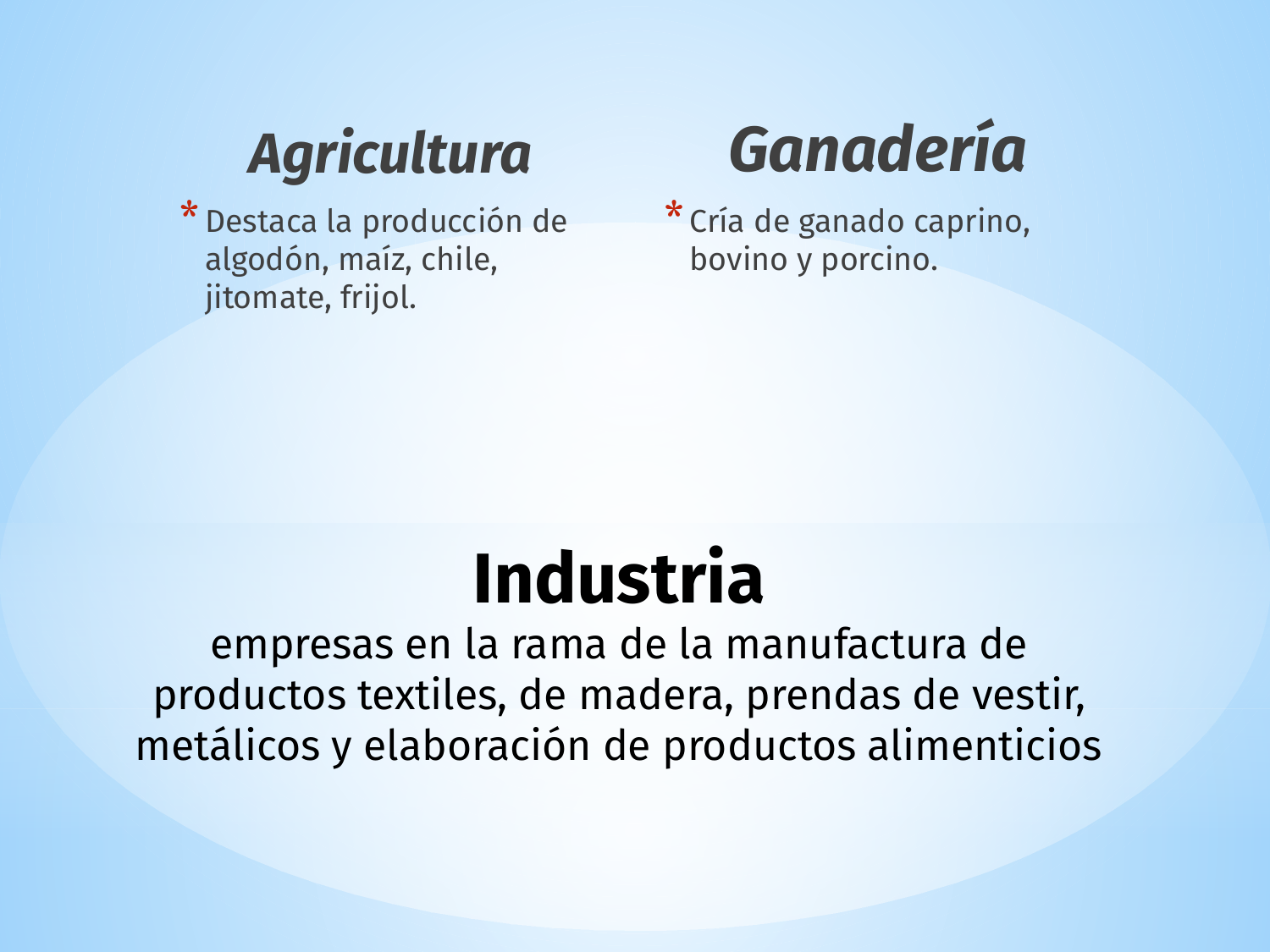

Agricultura
Ganadería
Cría de ganado caprino, bovino y porcino.
Destaca la producción de algodón, maíz, chile, jitomate, frijol.
# Industria empresas en la rama de la manufactura de productos textiles, de madera, prendas de vestir, metálicos y elaboración de productos alimenticios